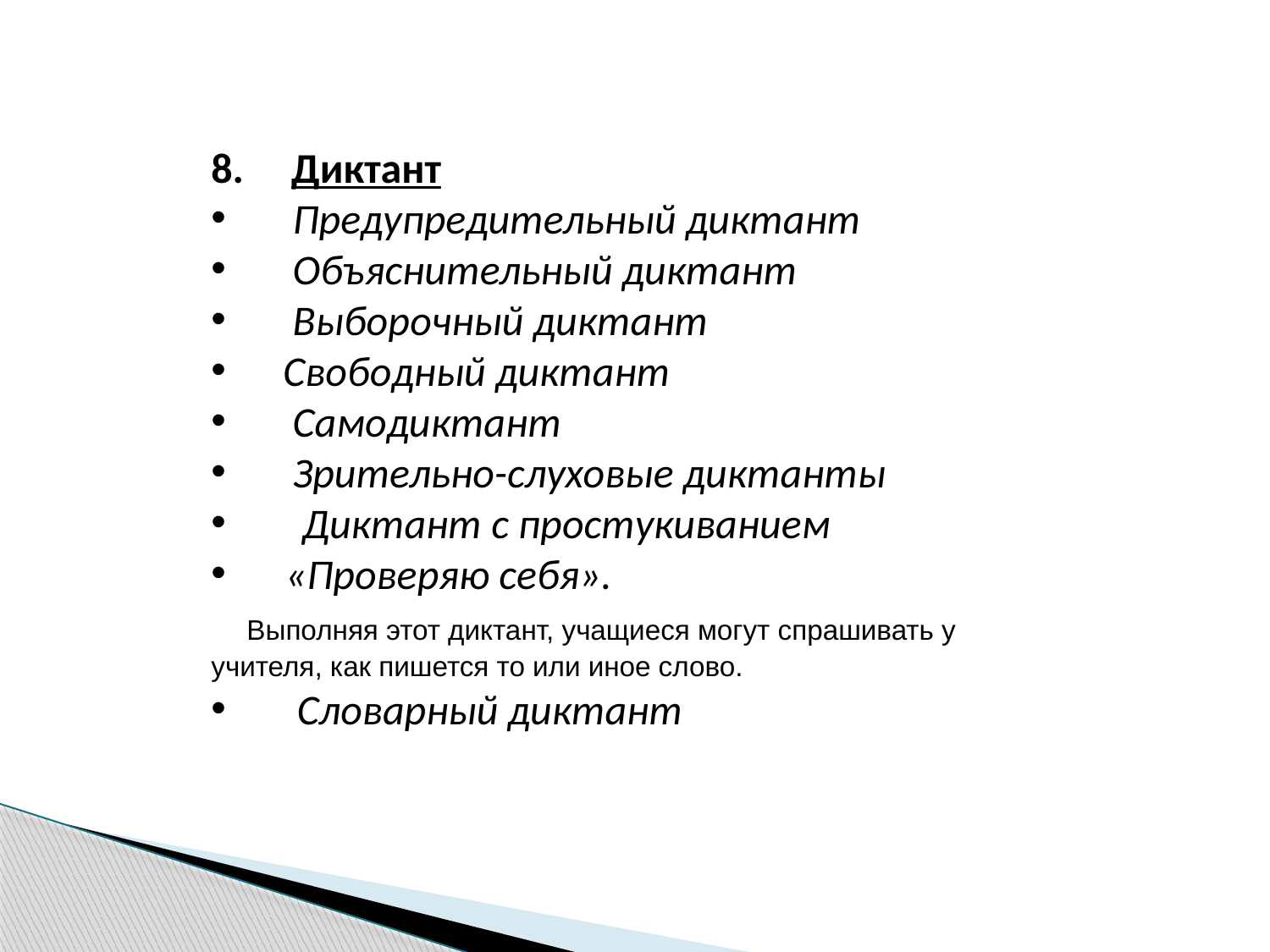

8.     Диктант
       Предупредительный диктант
       Объяснительный диктант
       Выборочный диктант
      Свободный диктант
       Самодиктант
       Зрительно-слуховые диктанты
        Диктант с простукиванием
     «Проверяю себя».
   Выполняя этот диктант, учащиеся могут спрашивать у          учителя, как пишется то или иное слово.
      Словарный диктант